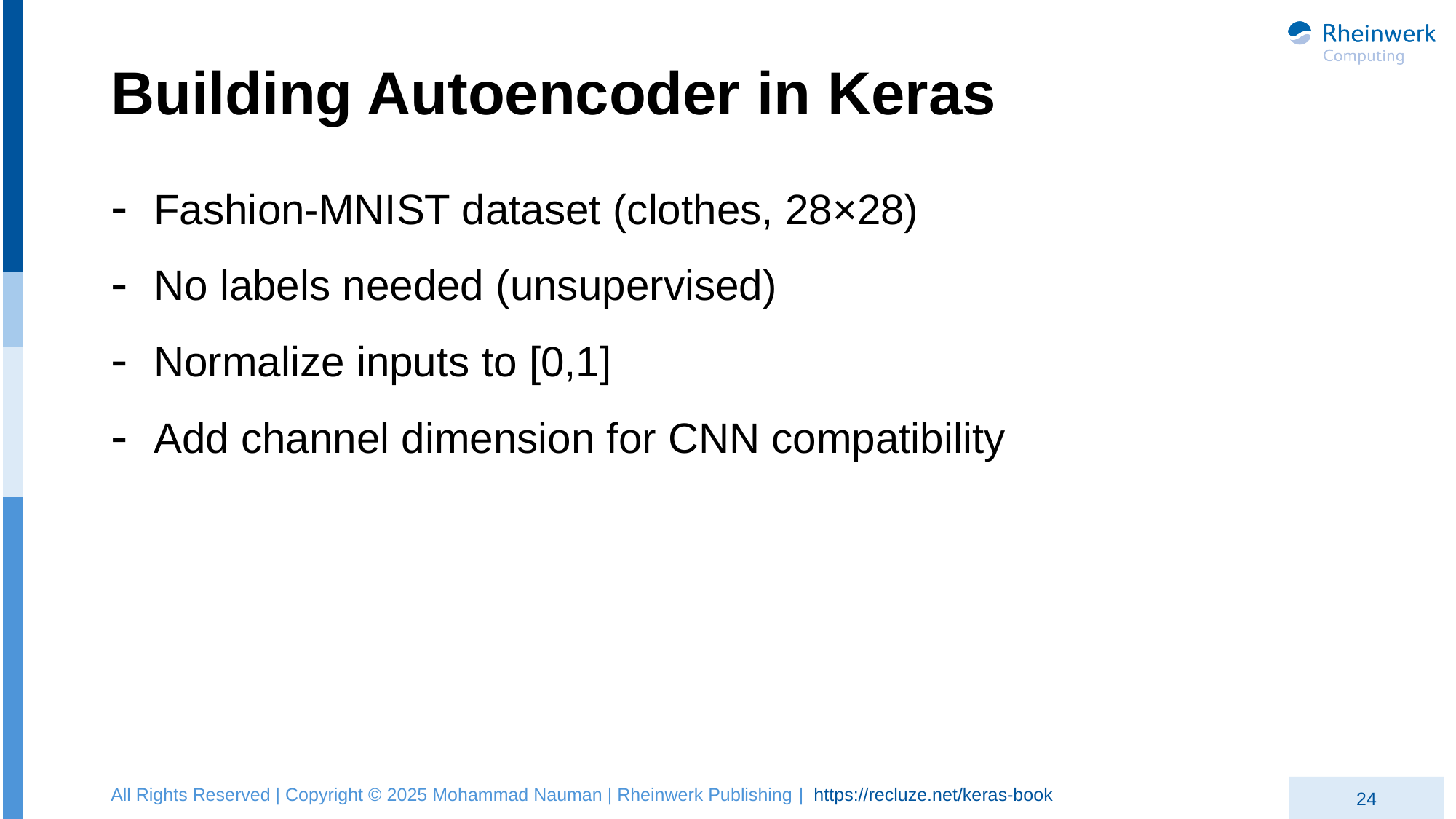

# Building Autoencoder in Keras
Fashion-MNIST dataset (clothes, 28×28)
No labels needed (unsupervised)
Normalize inputs to [0,1]
Add channel dimension for CNN compatibility